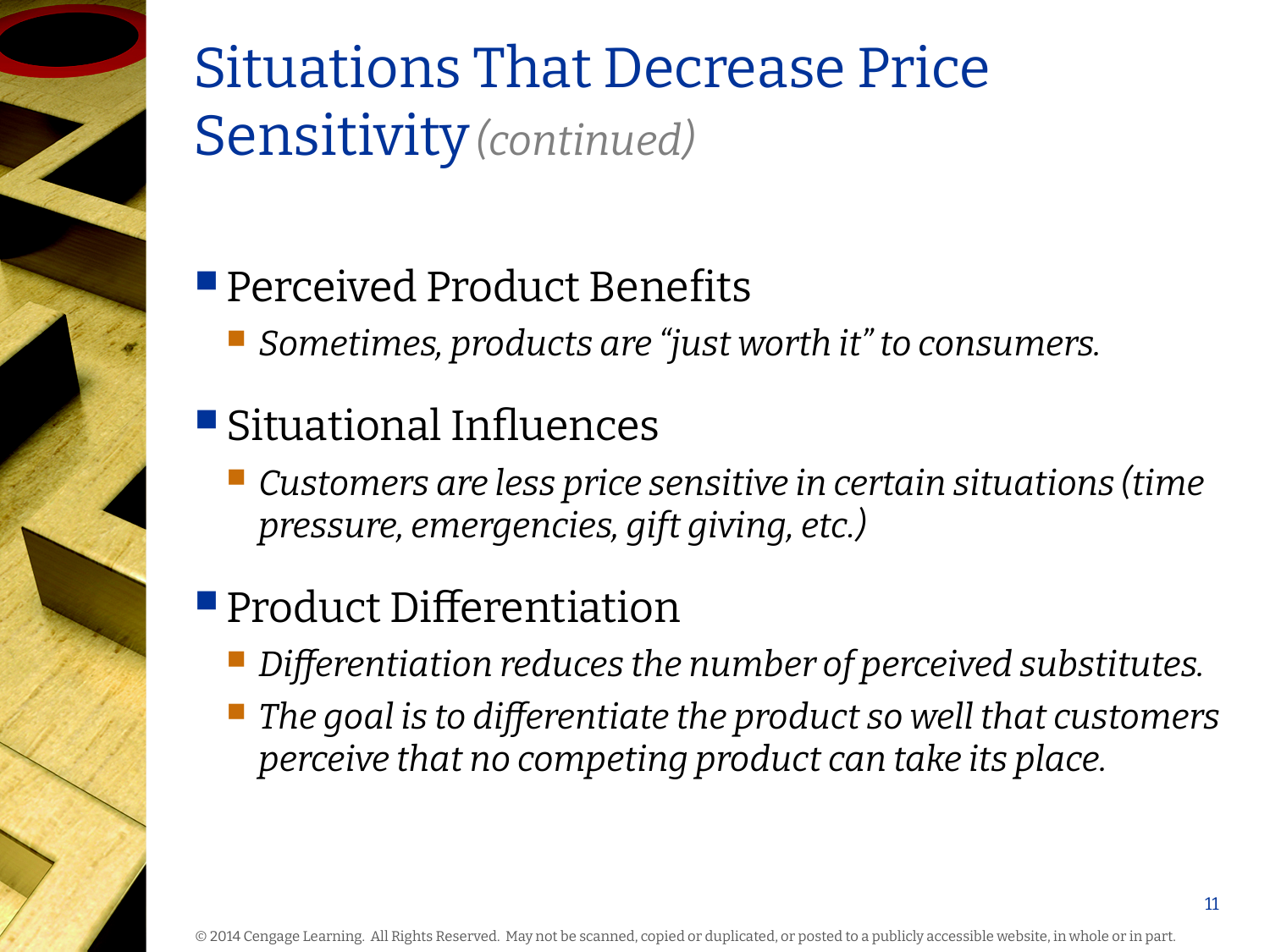

# Situations That Decrease Price Sensitivity (continued)

Perceived Product Benefits
Sometimes, products are “just worth it” to consumers.
Situational Influences
Customers are less price sensitive in certain situations (time pressure, emergencies, gift giving, etc.)
Product Differentiation
Differentiation reduces the number of perceived substitutes.
The goal is to differentiate the product so well that customers perceive that no competing product can take its place.
11